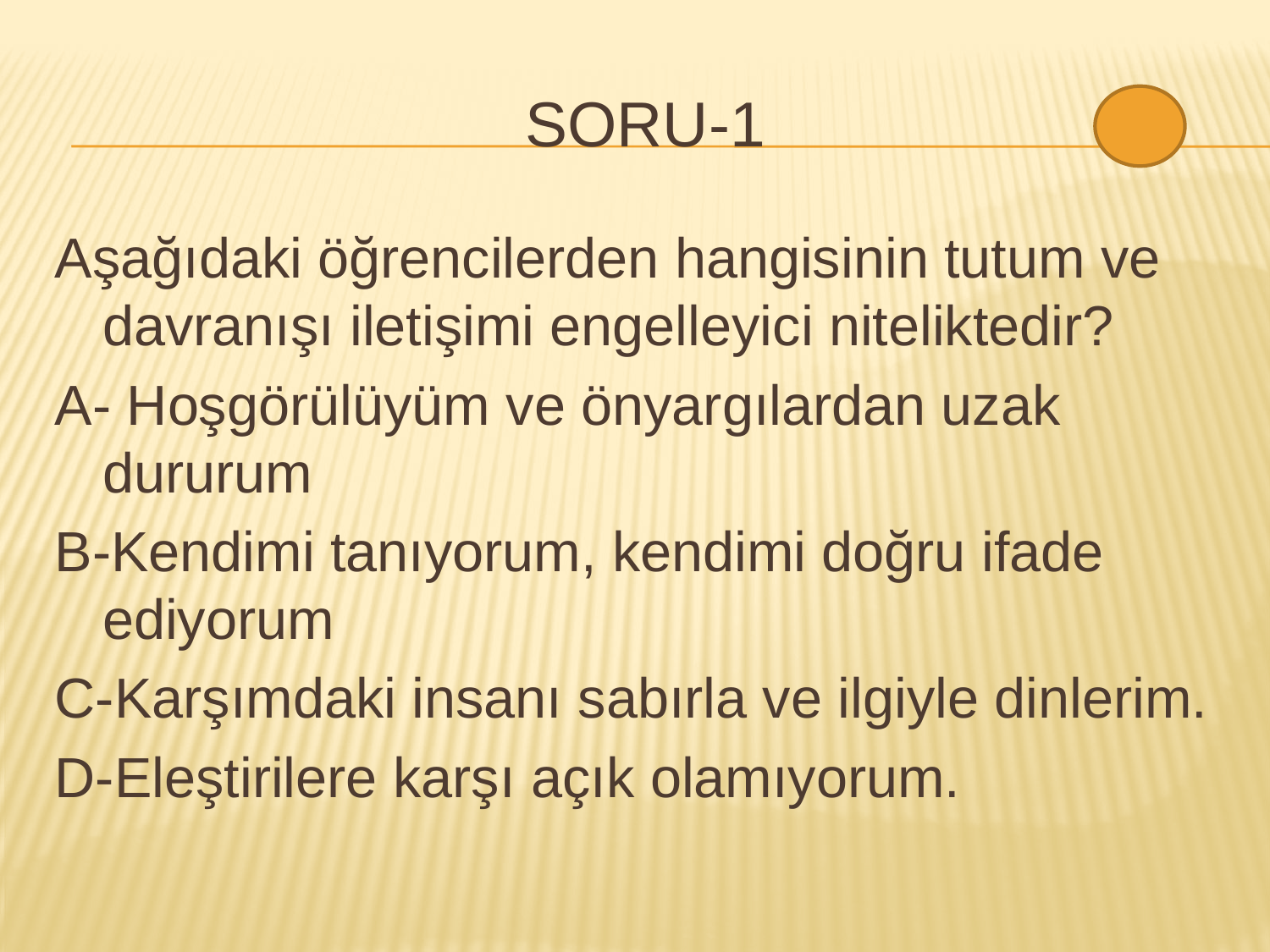

# SORU-1

Aşağıdaki öğrencilerden hangisinin tutum ve davranışı iletişimi engelleyici niteliktedir?
A- Hoşgörülüyüm ve önyargılardan uzak dururum
B-Kendimi tanıyorum, kendimi doğru ifade ediyorum
C-Karşımdaki insanı sabırla ve ilgiyle dinlerim.
D-Eleştirilere karşı açık olamıyorum.